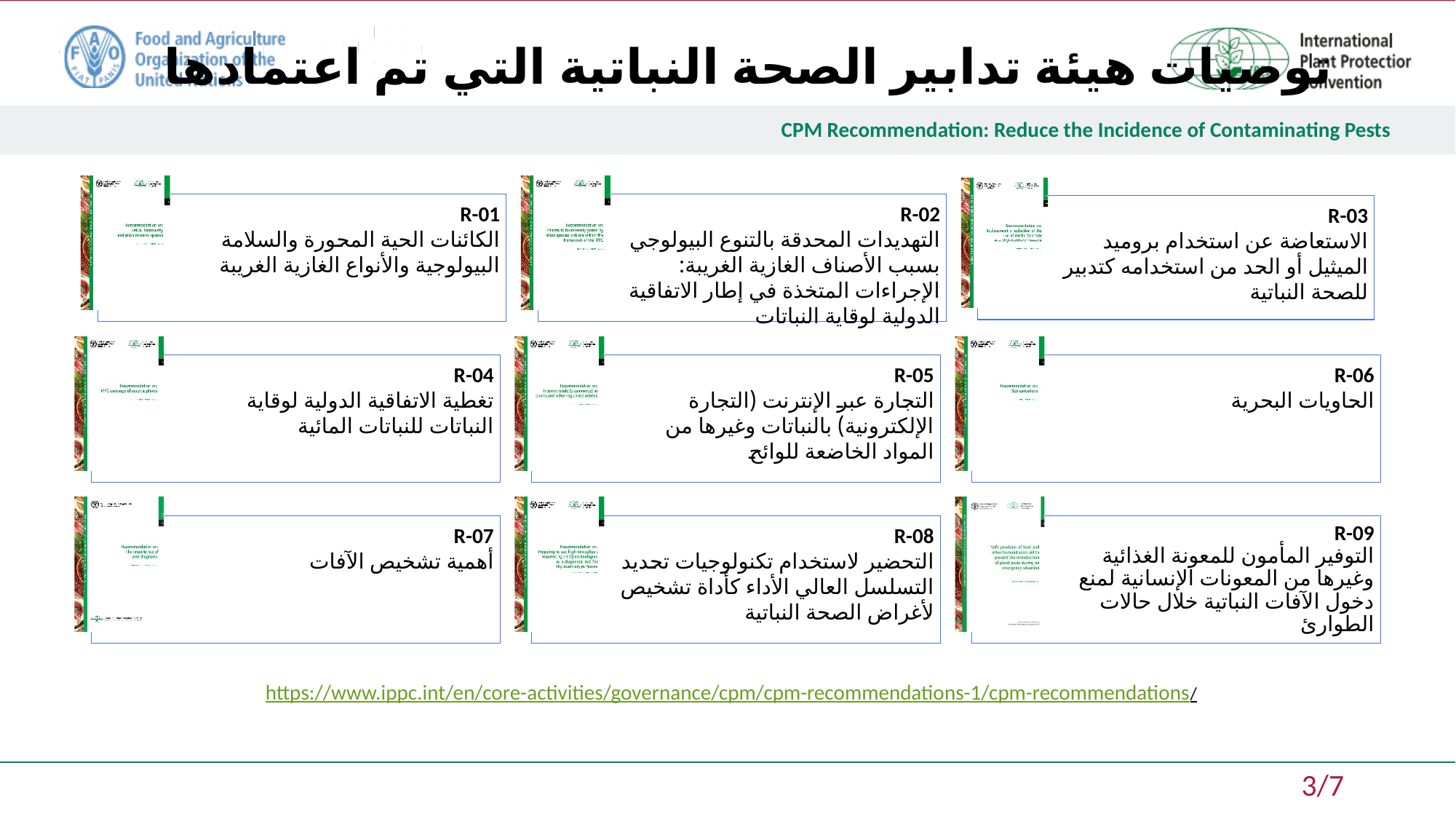

# توصيات هيئة تدابير الصحة النباتية التي تم اعتمادها
R-01
الكائنات الحية المحورة والسلامة البيولوجية والأنواع الغازية الغريبة
R-02
التهديدات المحدقة بالتنوع البيولوجي بسبب الأصناف الغازية الغريبة: الإجراءات المتخذة في إطار الاتفاقية الدولية لوقاية النباتات
R-03
الاستعاضة عن استخدام بروميد الميثيل أو الحد من استخدامه كتدبير للصحة النباتية
R-04
تغطية الاتفاقية الدولية لوقاية النباتات للنباتات المائية
R-05
التجارة عبر الإنترنت (التجارة الإلكترونية) بالنباتات وغيرها من المواد الخاضعة للوائح
R-06
الحاويات البحرية
R-07
أهمية تشخيص الآفات
R-08
التحضير لاستخدام تكنولوجيات تحديد التسلسل العالي الأداء كأداة تشخيص لأغراض الصحة النباتية
R-09
التوفير المأمون للمعونة الغذائية وغيرها من المعونات الإنسانية لمنع دخول الآفات النباتية خلال حالات الطوارئ
https://www.ippc.int/en/core-activities/governance/cpm/cpm-recommendations-1/cpm-recommendations/